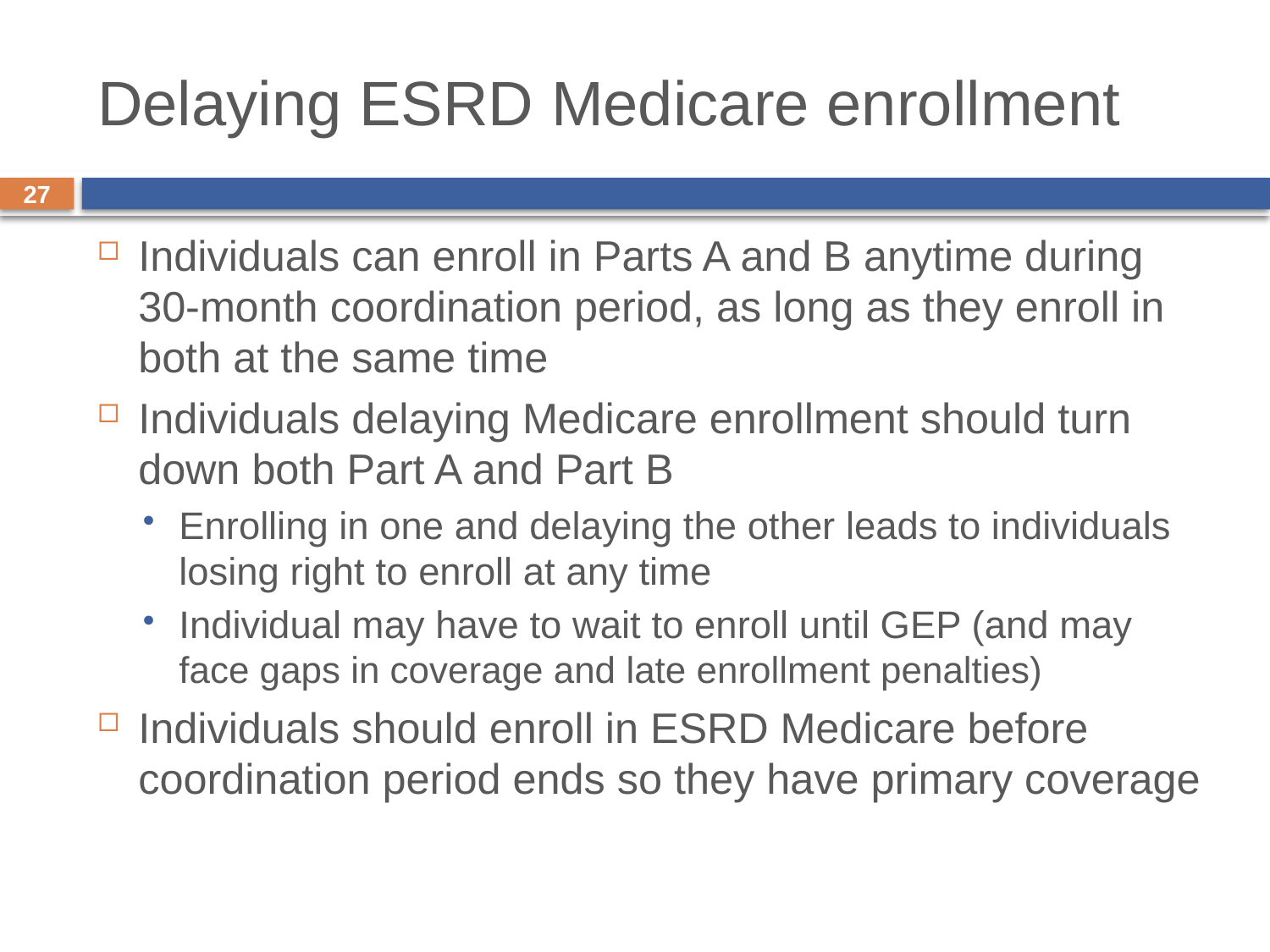

# Delaying ESRD Medicare enrollment
27
Individuals can enroll in Parts A and B anytime during 30-month coordination period, as long as they enroll in both at the same time
Individuals delaying Medicare enrollment should turn down both Part A and Part B
Enrolling in one and delaying the other leads to individuals losing right to enroll at any time
Individual may have to wait to enroll until GEP (and may face gaps in coverage and late enrollment penalties)
Individuals should enroll in ESRD Medicare before coordination period ends so they have primary coverage